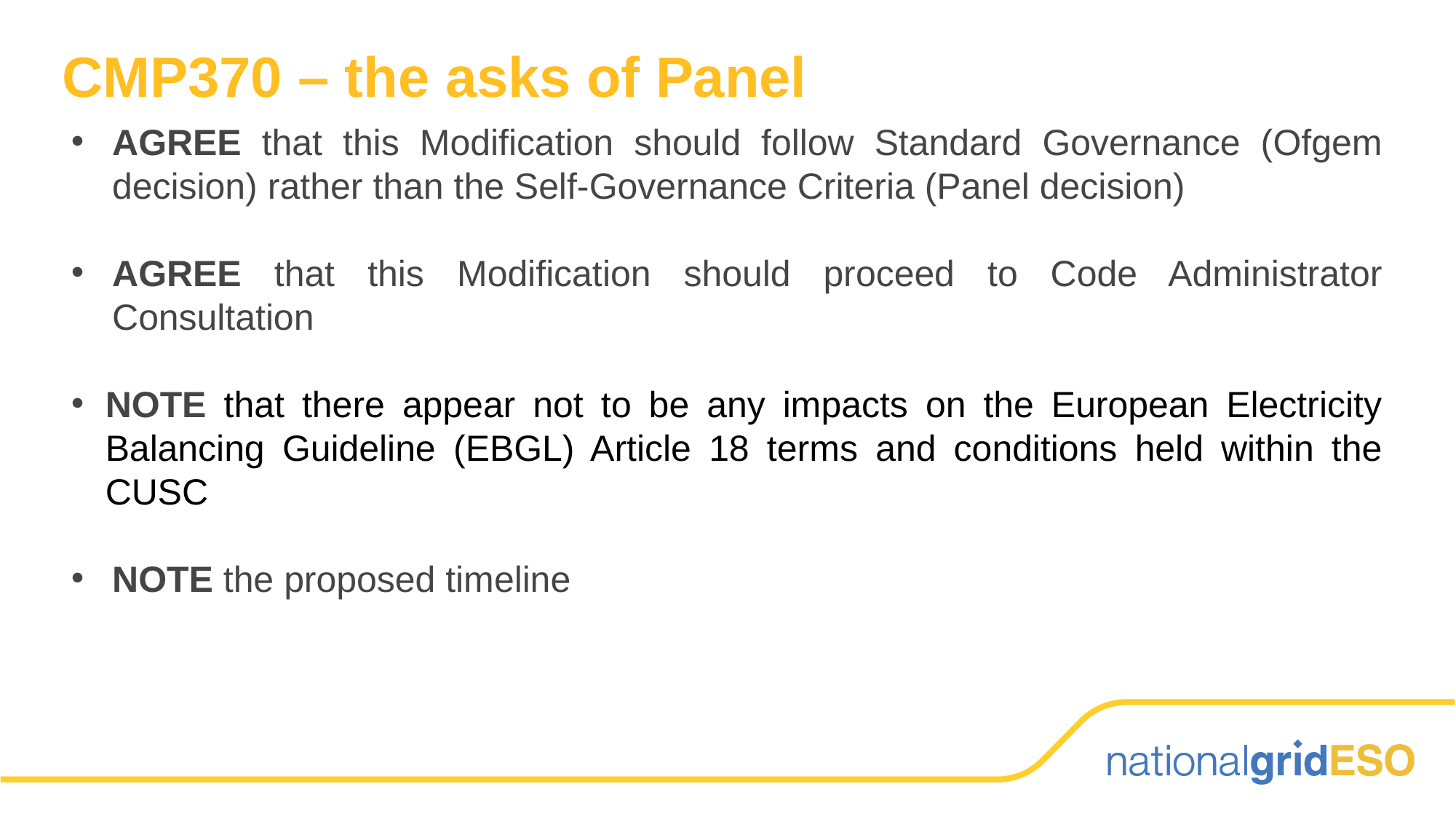

# CMP370 – the asks of Panel
AGREE that this Modification should follow Standard Governance (Ofgem decision) rather than the Self-Governance Criteria (Panel decision)

AGREE that this Modification should proceed to Code Administrator Consultation

NOTE that there appear not to be any impacts on the European Electricity Balancing Guideline (EBGL) Article 18 terms and conditions held within the CUSC

NOTE the proposed timeline